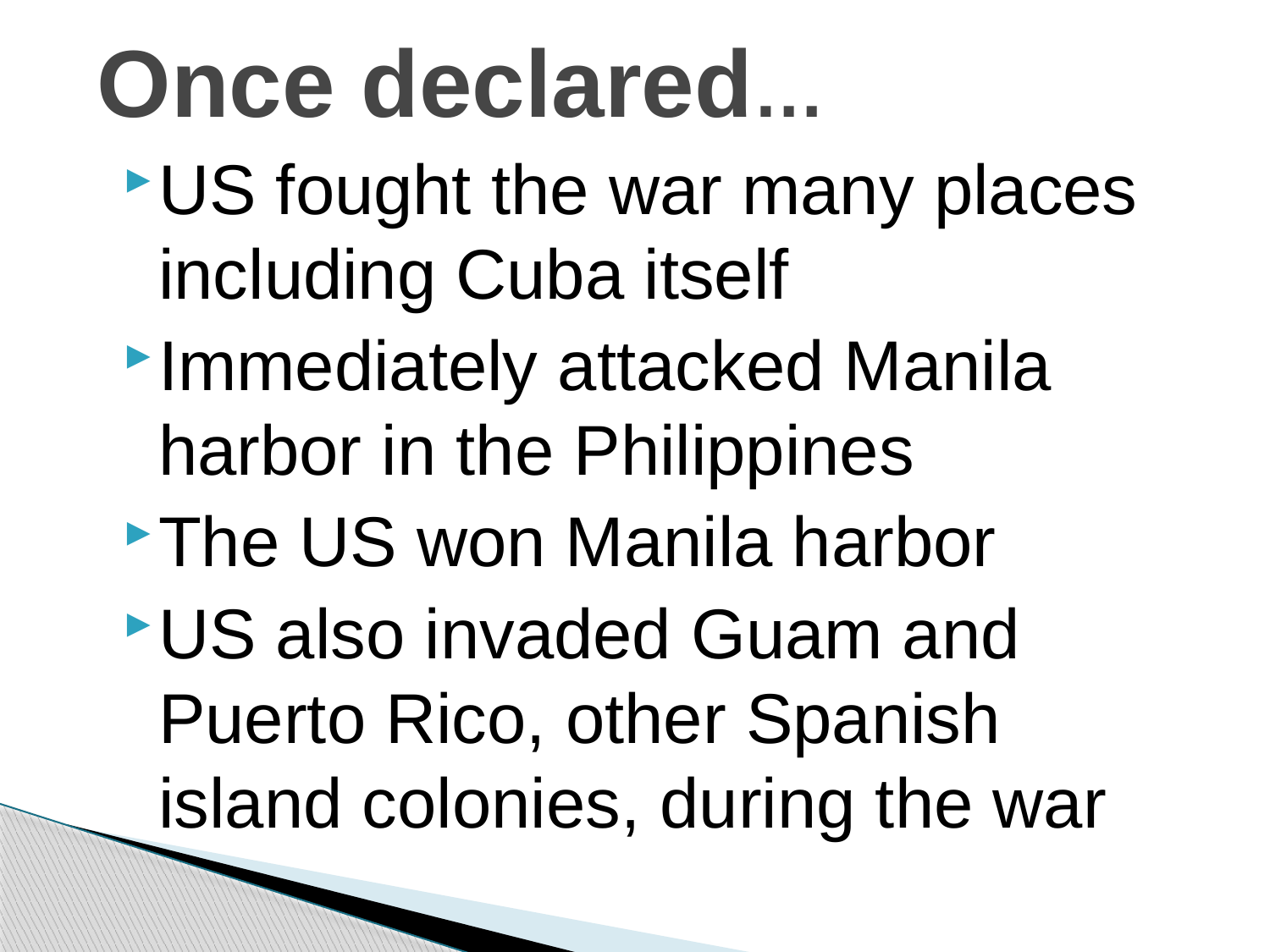

# Once declared…
US fought the war many places including Cuba itself
Immediately attacked Manila harbor in the Philippines
The US won Manila harbor
US also invaded Guam and Puerto Rico, other Spanish island colonies, during the war